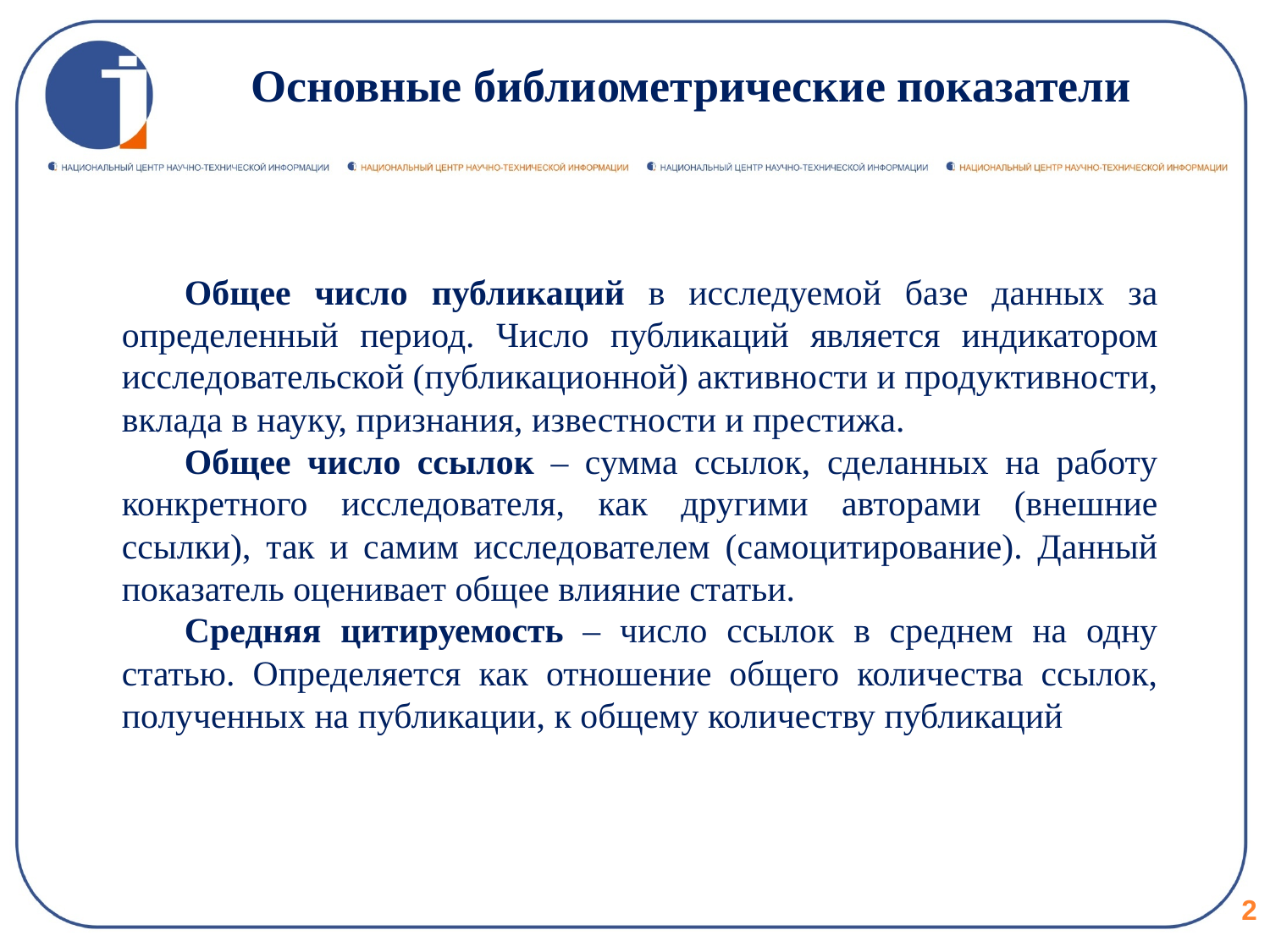

Основные библиометрические показатели

Общее число публикаций в исследуемой базе данных за определенный период. Число публикаций является индикатором исследовательской (публикационной) активности и продуктивности, вклада в науку, признания, известности и престижа.
Общее число ссылок – сумма ссылок, сделанных на работу конкретного исследователя, как другими авторами (внешние ссылки), так и самим исследователем (самоцитирование). Данный показатель оценивает общее влияние статьи.
Средняя цитируемость – число ссылок в среднем на одну статью. Определяется как отношение общего количества ссылок, полученных на публикации, к общему количеству публикаций
2